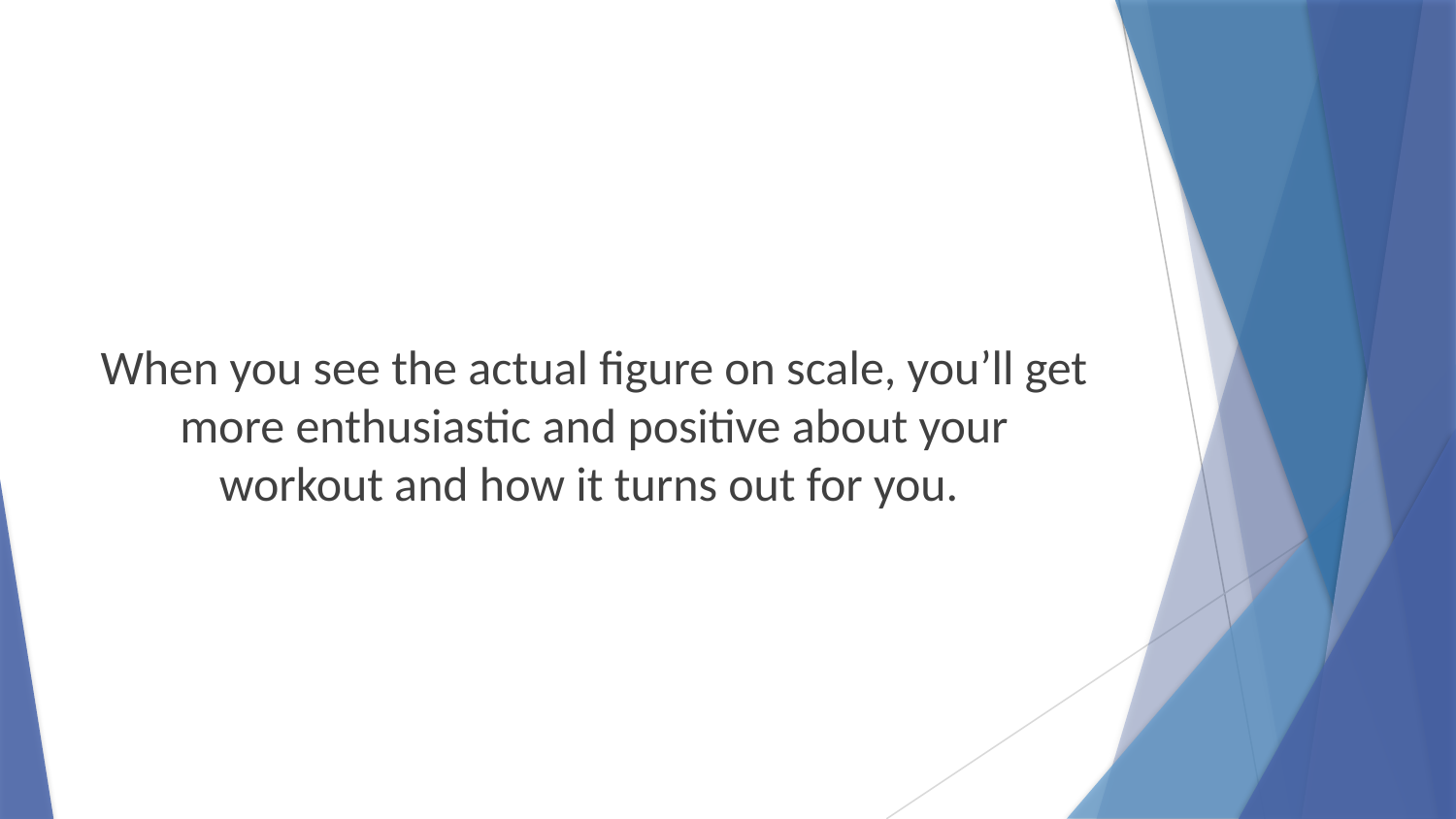

When you see the actual figure on scale, you’ll get more enthusiastic and positive about your workout and how it turns out for you.